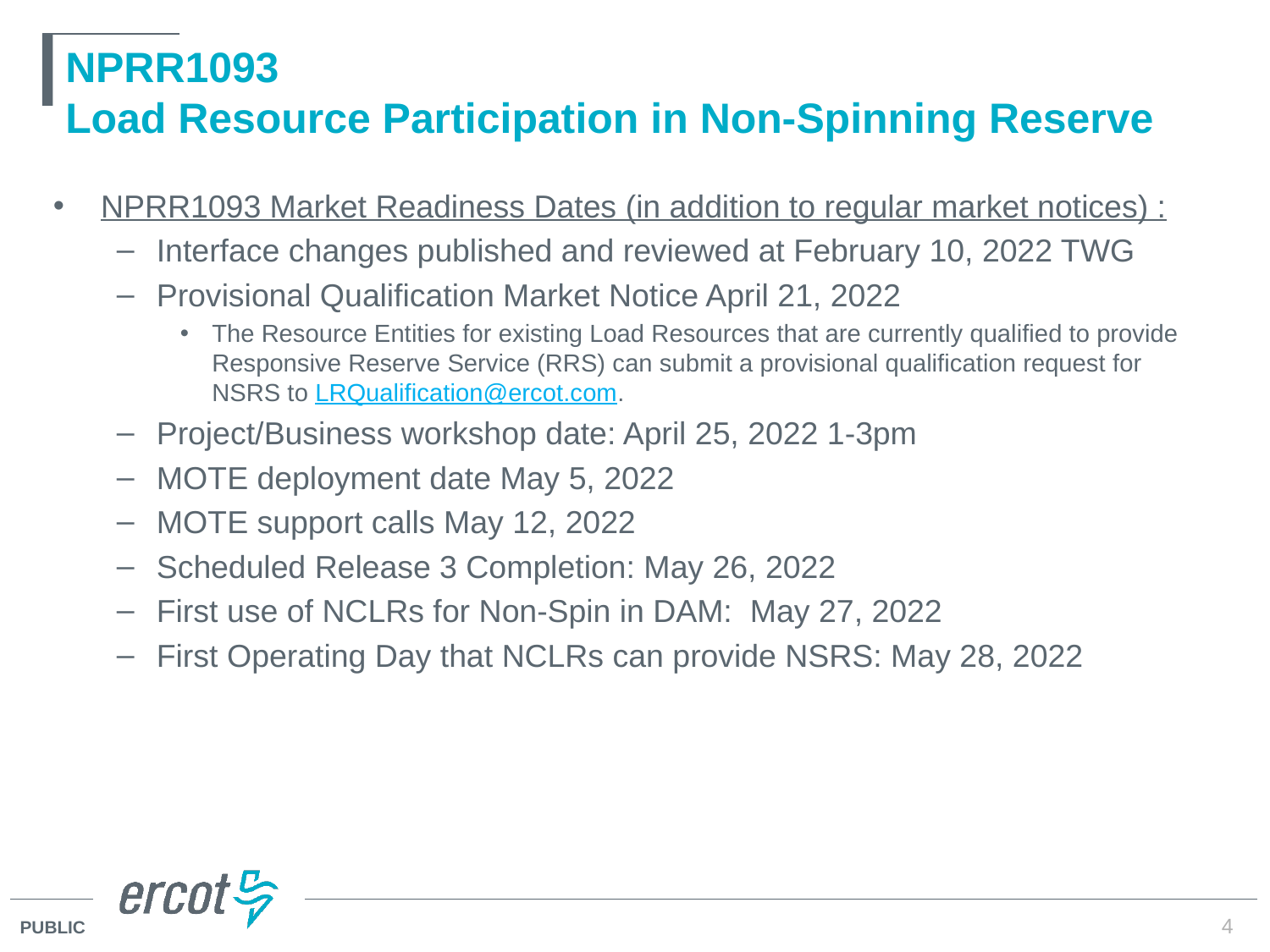

# NPRR1093 Load Resource Participation in Non-Spinning Reserve
NPRR1093 Market Readiness Dates (in addition to regular market notices) :
Interface changes published and reviewed at February 10, 2022 TWG
Provisional Qualification Market Notice April 21, 2022
The Resource Entities for existing Load Resources that are currently qualified to provide Responsive Reserve Service (RRS) can submit a provisional qualification request for NSRS to LRQualification@ercot.com.
Project/Business workshop date: April 25, 2022 1-3pm
MOTE deployment date May 5, 2022
MOTE support calls May 12, 2022
Scheduled Release 3 Completion: May 26, 2022
First use of NCLRs for Non-Spin in DAM:  May 27, 2022
First Operating Day that NCLRs can provide NSRS: May 28, 2022

4